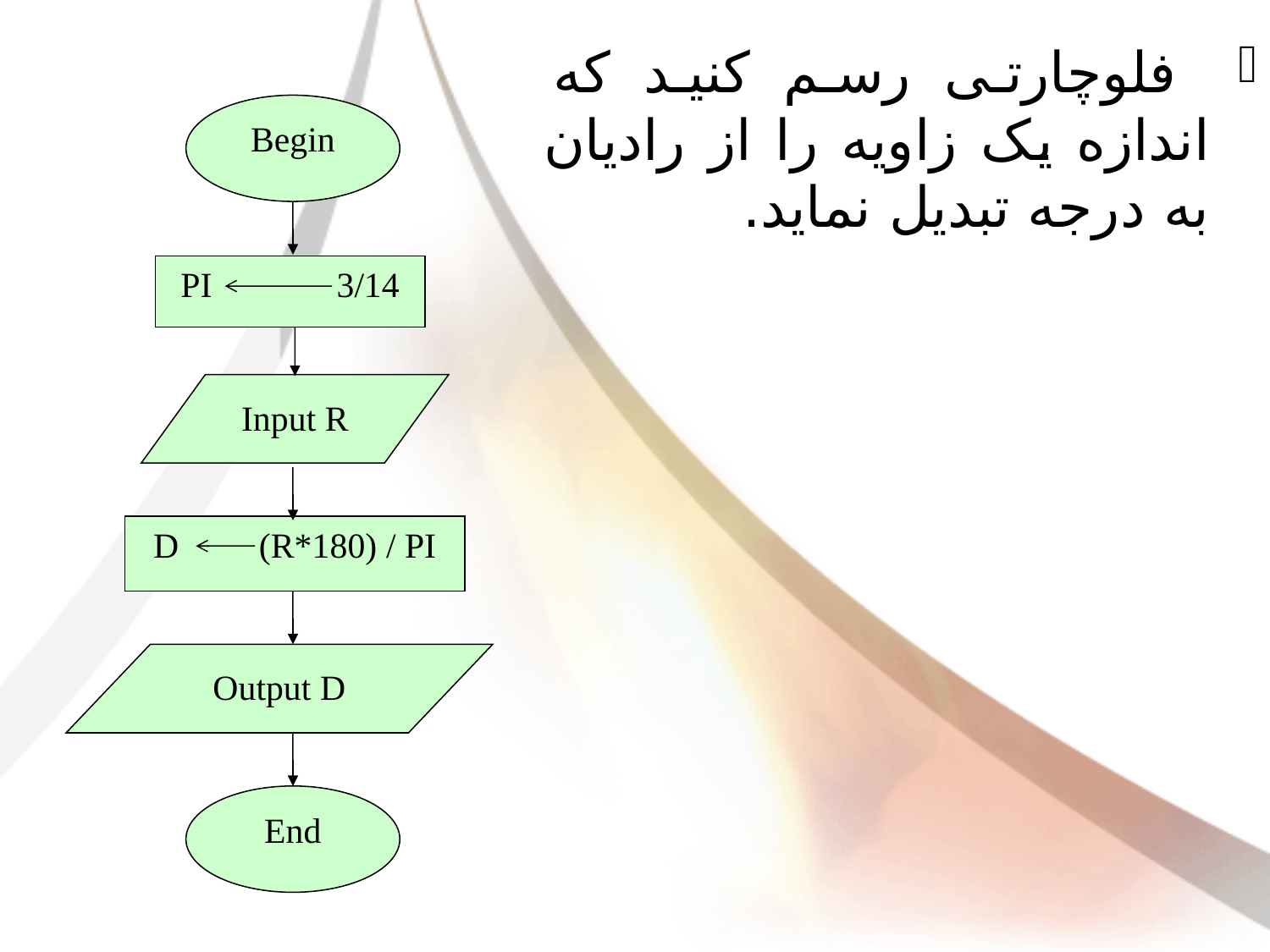

فلوچارتی رسم کنید که اندازه یک زاویه را از رادیان به درجه تبدیل نماید.
Begin

PI              3/14

Input R

D         (R*180) / PI

Output D

End